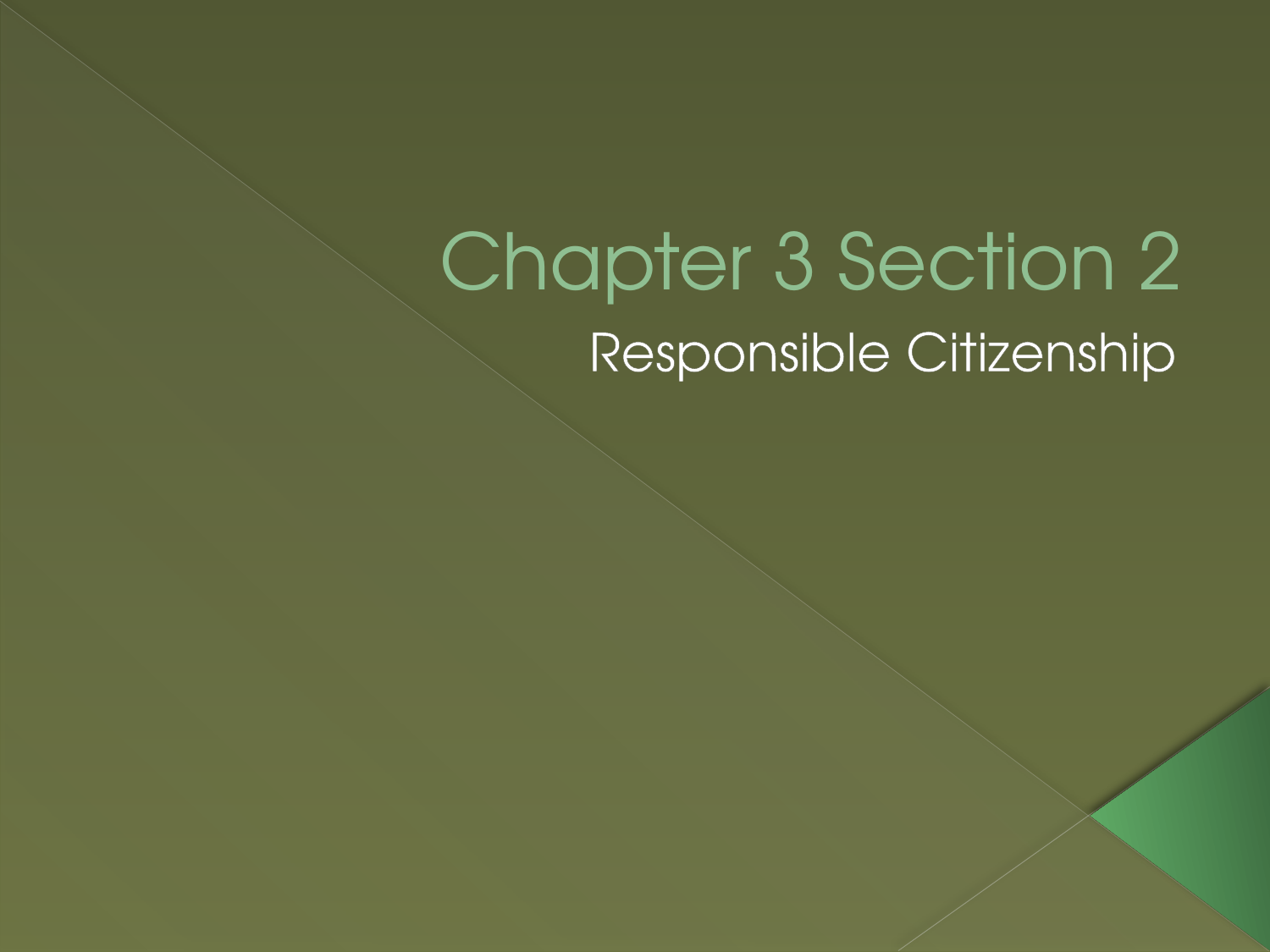

# Chapter 3 Section 2
Responsible Citizenship